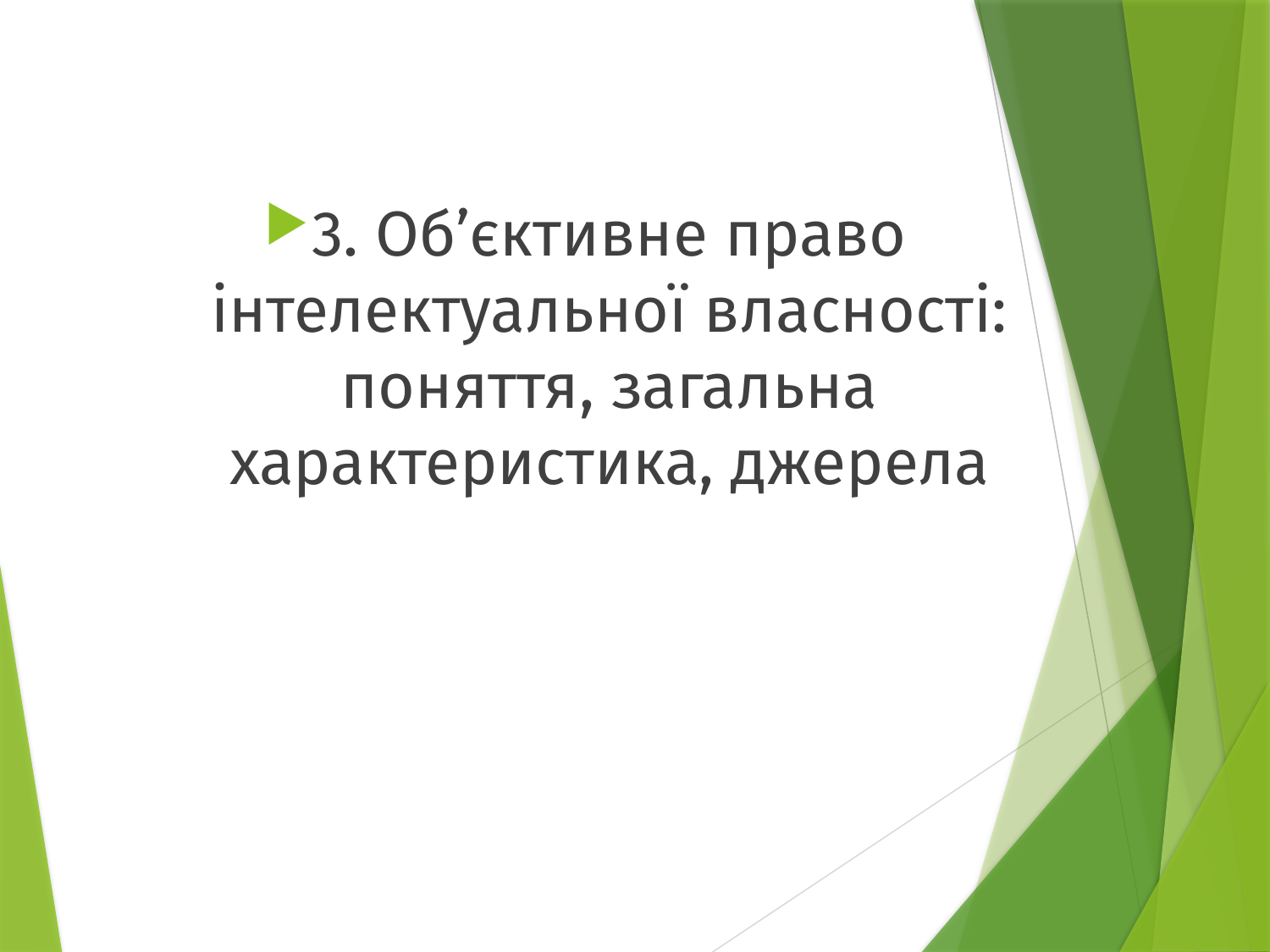

3. Об’єктивне право інтелектуальної власності: поняття, загальна характеристика, джерела